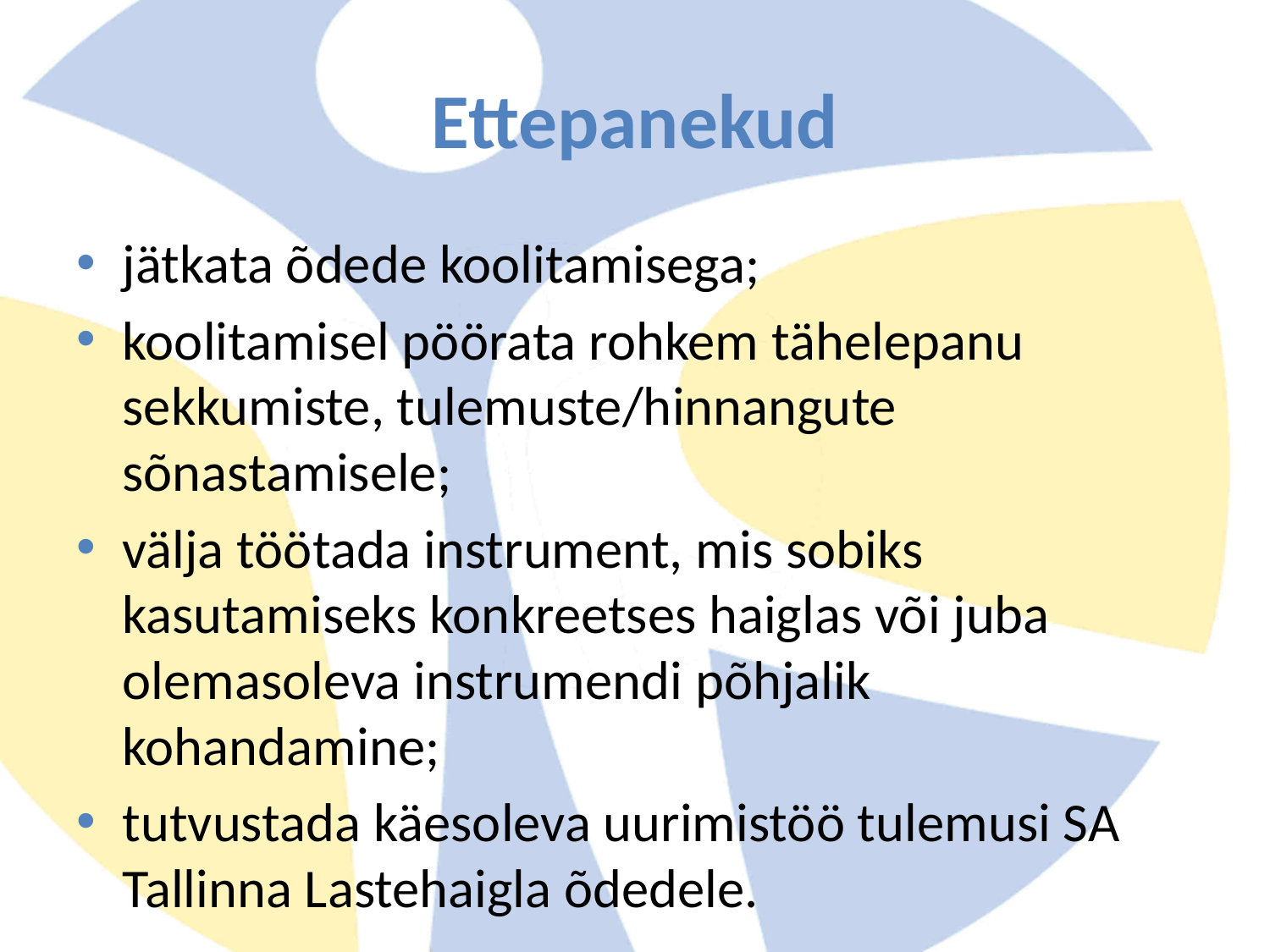

# Ettepanekud
jätkata õdede koolitamisega;
koolitamisel pöörata rohkem tähelepanu sekkumiste, tulemuste/hinnangute sõnastamisele;
välja töötada instrument, mis sobiks kasutamiseks konkreetses haiglas või juba olemasoleva instrumendi põhjalik kohandamine;
tutvustada käesoleva uurimistöö tulemusi SA Tallinna Lastehaigla õdedele.